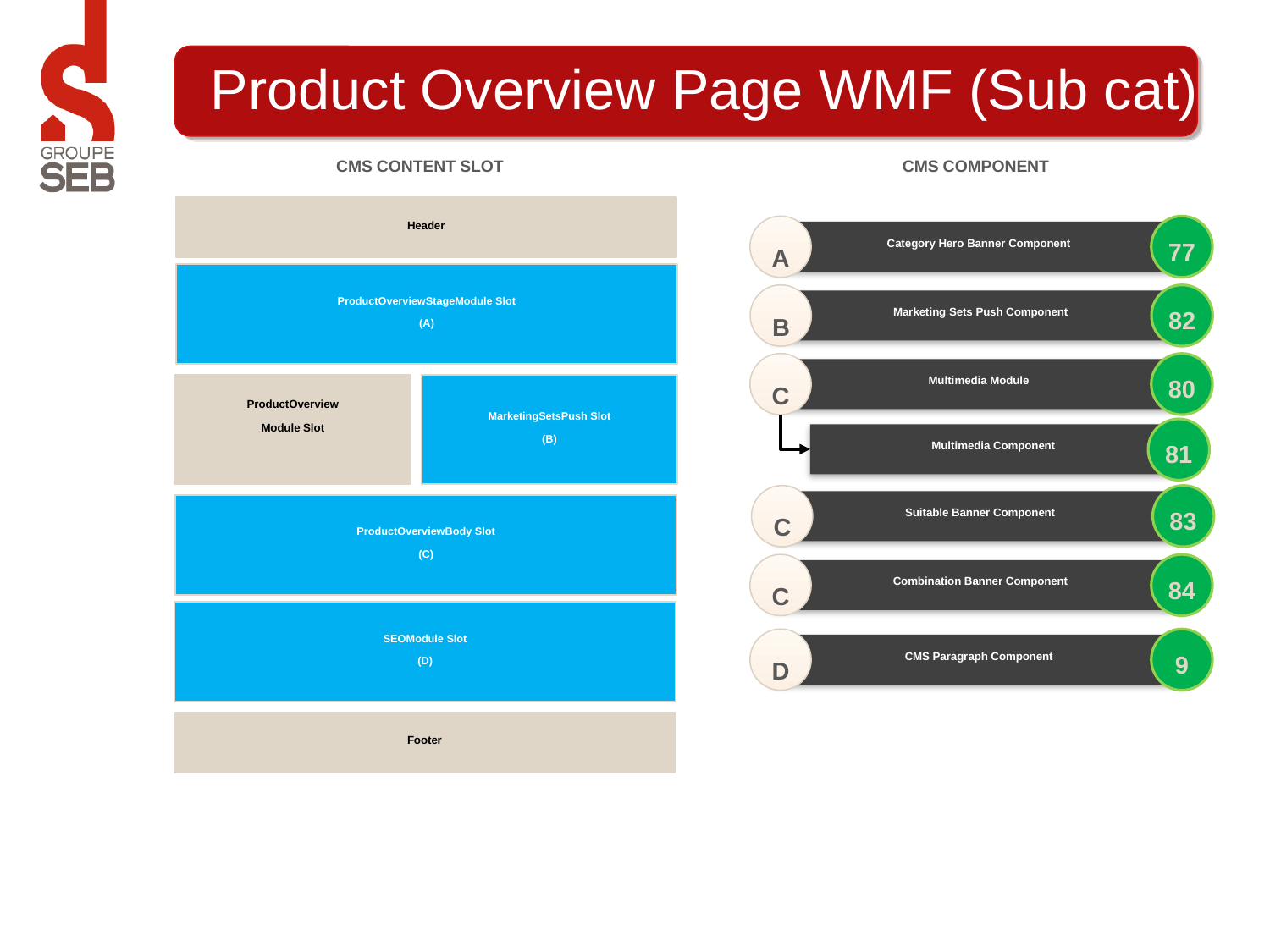

# Product Overview Page WMF (Sub cat)
CMS Content Slot
CMS Component
Header
A
77
Category Hero Banner Component
ProductOverviewStageModule Slot
(A)
B
82
 Marketing Sets Push Component
C
80
Multimedia Module
ProductOverview
Module Slot

MarketingSetsPush Slot
(B)
81
Multimedia Component
C
83
Suitable Banner Component
ProductOverviewBody Slot
(C)
C
84
 Combination Banner Component
SEOModule Slot
(D)
D
9
CMS Paragraph Component
Footer